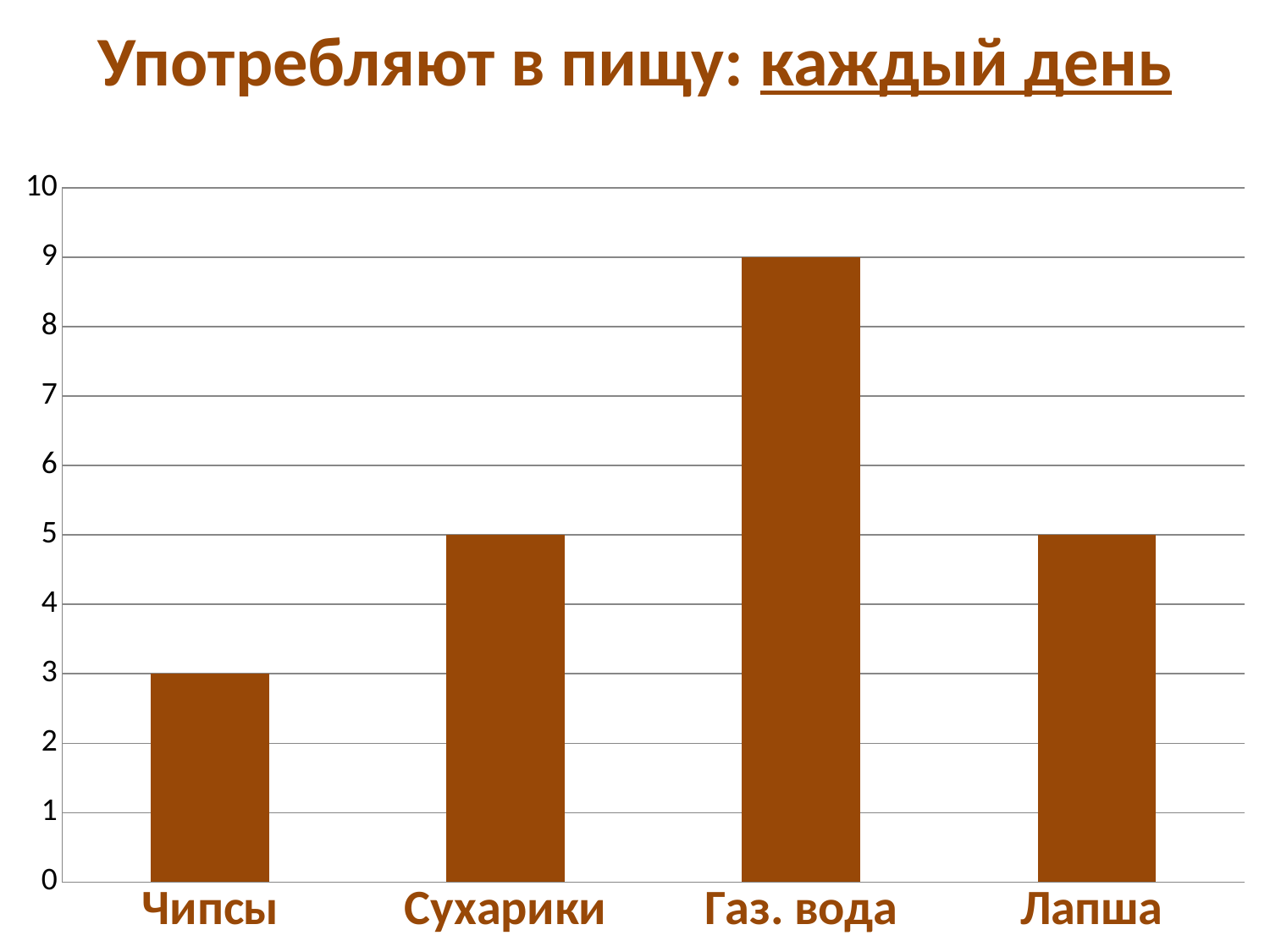

# Употребляют в пищу: каждый день

### Chart

| Category | Каждый день |
|---|---|
| Чипсы | 3.0 |
| Сухарики | 5.0 |
| Газ. вода | 9.0 |
| Лапша  | 5.0 |